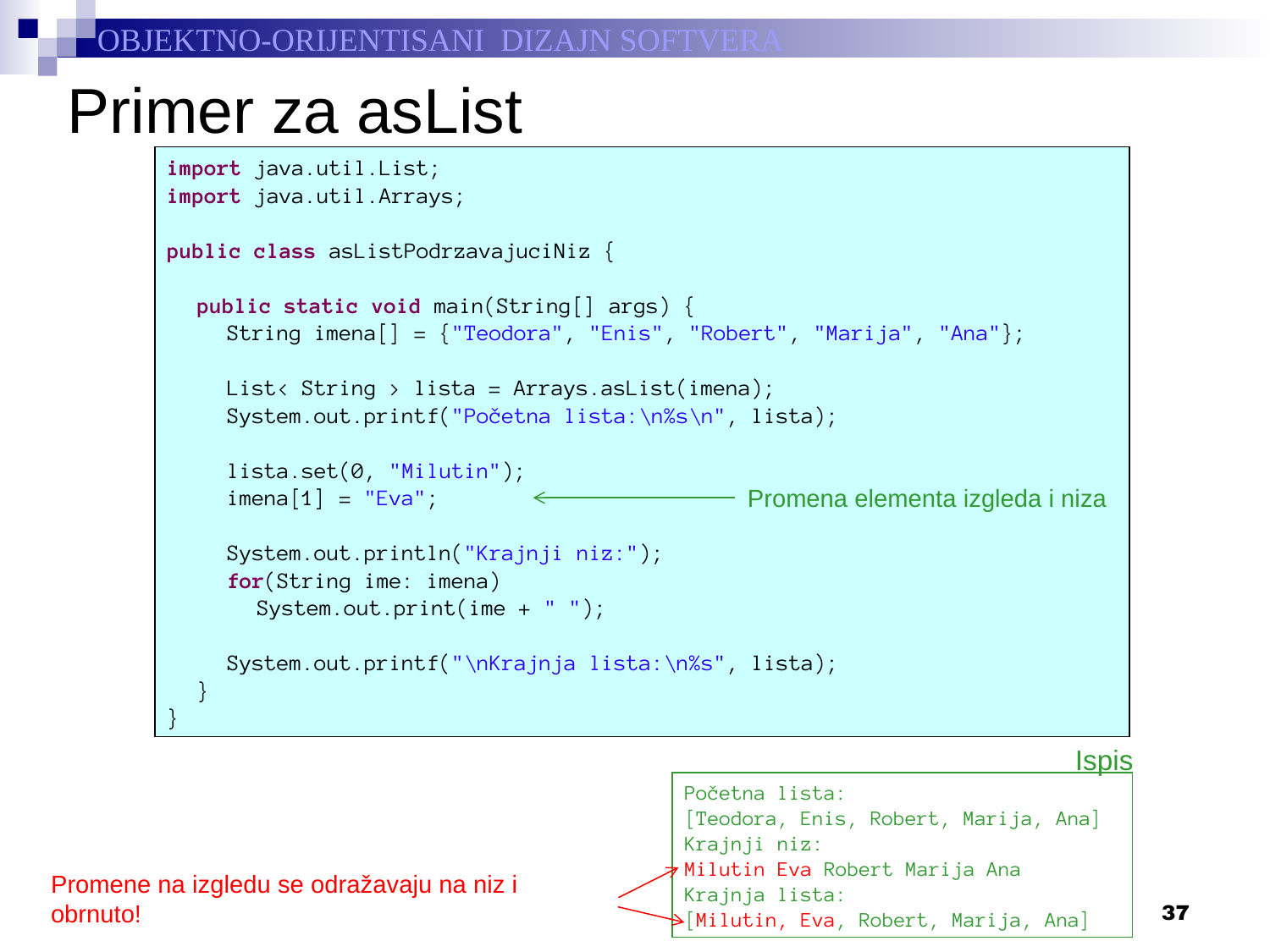

# Primer za asList
import java.util.List;
import java.util.Arrays;

public class asListPodrzavajuciNiz {

	public static void main(String[] args) {
		String imena[] = {"Teodora", "Enis", "Robert", "Marija", "Ana"};

		List< String > lista = Arrays.asList(imena);
		System.out.printf("Početna lista:\n%s\n", lista);

		lista.set(0, "Milutin");
		imena[1] = "Eva";

		System.out.println("Krajnji niz:");
		for(String ime: imena)
			System.out.print(ime + " ");

		System.out.printf("\nKrajnja lista:\n%s", lista);
	}
}
Promena elementa izgleda i niza
Ispis
Početna lista:
[Teodora, Enis, Robert, Marija, Ana]
Krajnji niz:
Milutin Eva Robert Marija Ana
Krajnja lista:
[Milutin, Eva, Robert, Marija, Ana]
37
Promene na izgledu se odražavaju na niz i obrnuto!